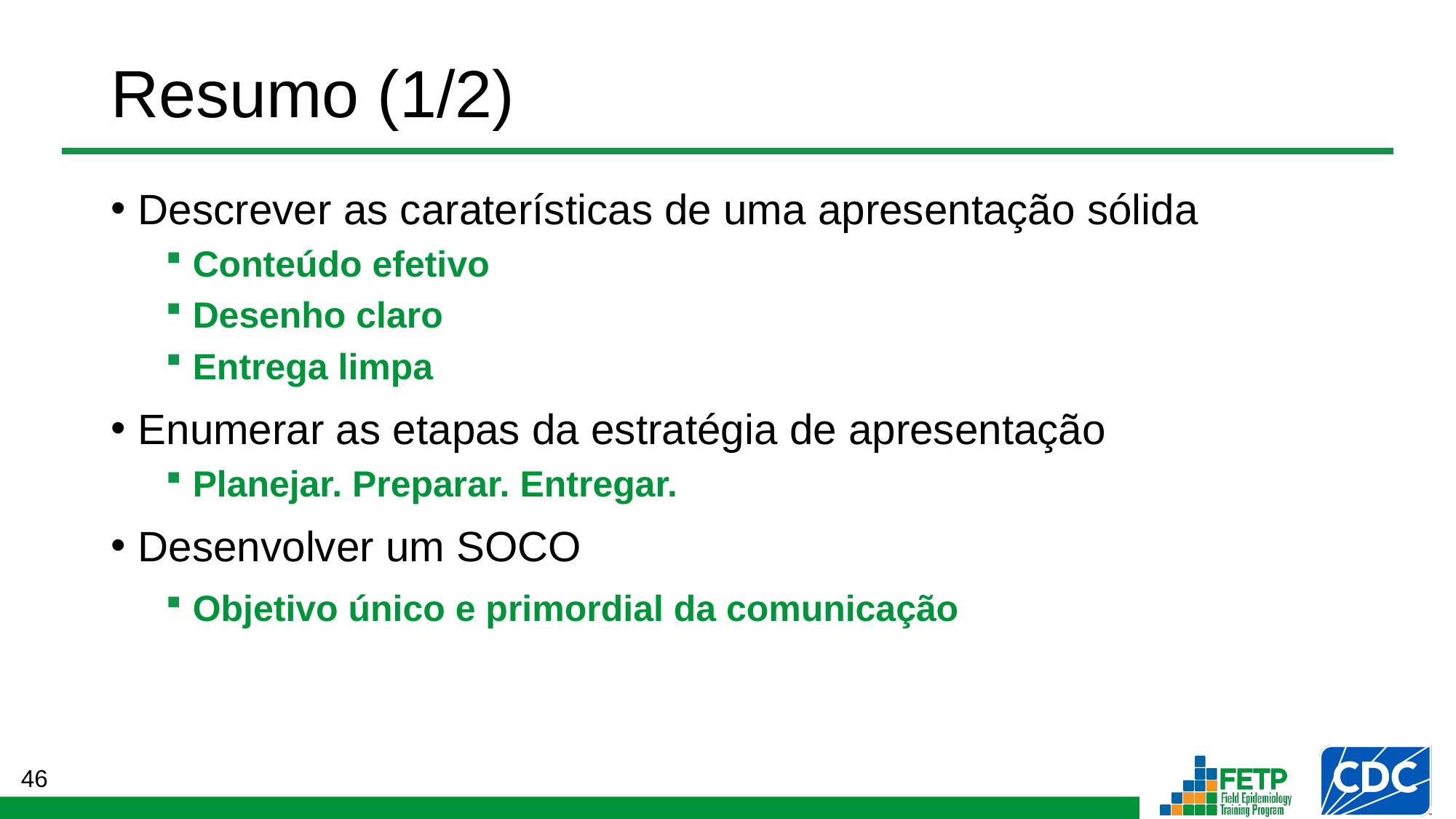

# Resumo (1/2)
Descrever as caraterísticas de uma apresentação sólida
Conteúdo efetivo
Desenho claro
Entrega limpa
Enumerar as etapas da estratégia de apresentação
Planejar. Preparar. Entregar.
Desenvolver um SOCO
Objetivo único e primordial da comunicação